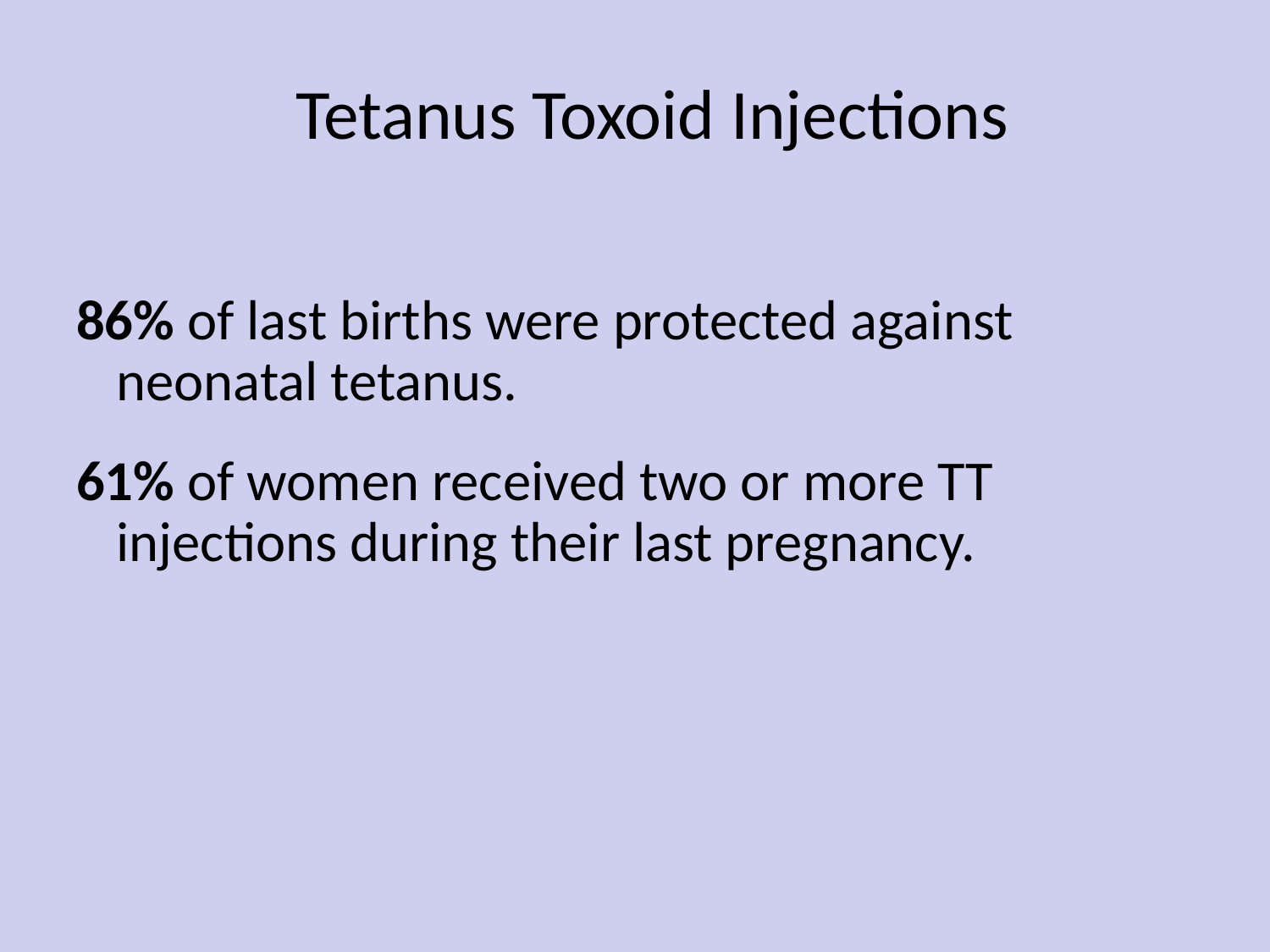

# Tetanus Toxoid Injections
86% of last births were protected against neonatal tetanus.
61% of women received two or more TT injections during their last pregnancy.